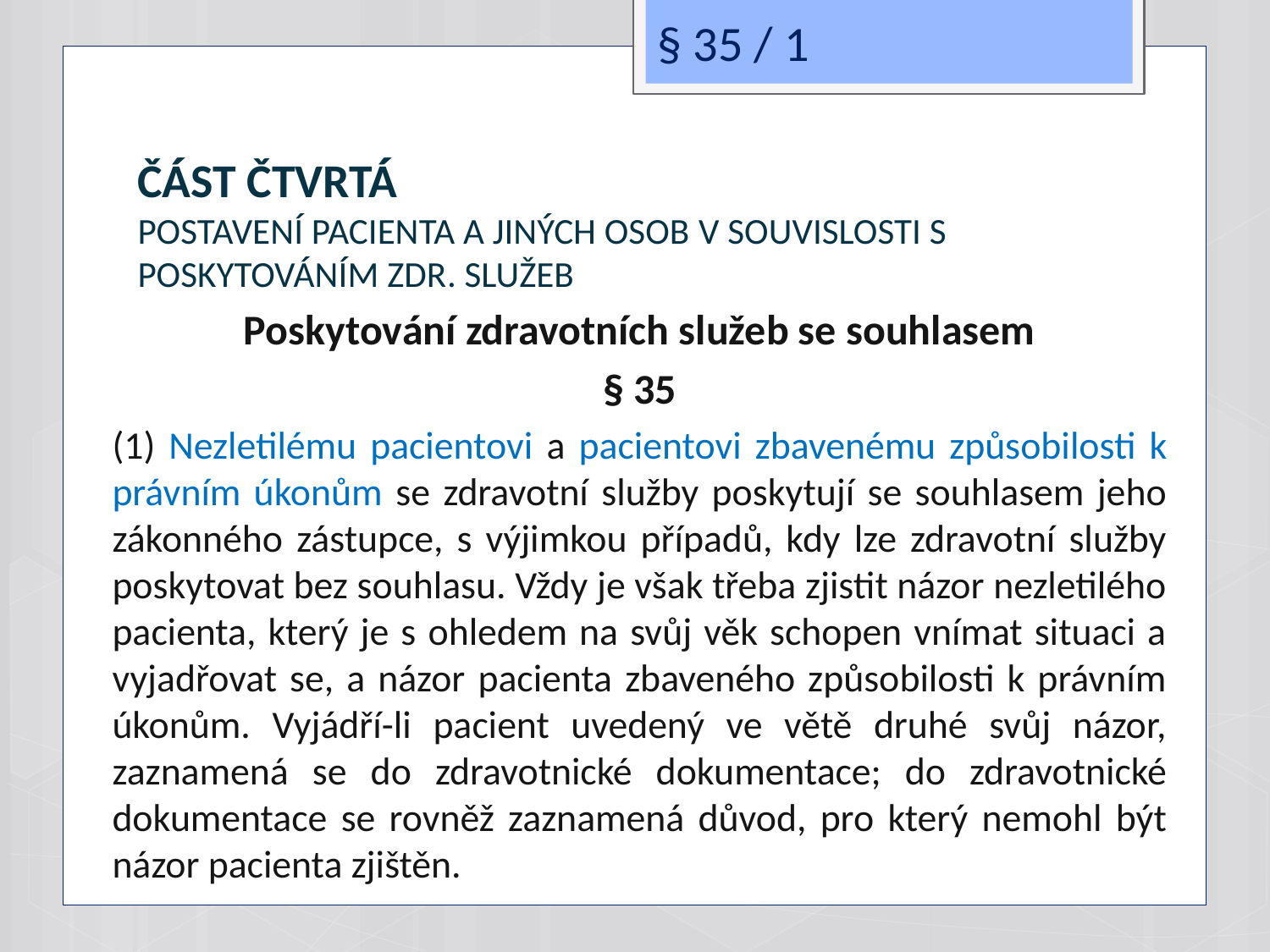

§ 35 / 1
# ČÁST ČTVRTÁ POSTAVENÍ PACIENTA A JINÝCH OSOB V SOUVISLOSTI S POSKYTOVÁNÍM ZDR. SLUŽEB
Poskytování zdravotních služeb se souhlasem
§ 35
(1) Nezletilému pacientovi a pacientovi zbavenému způsobilosti k právním úkonům se zdravotní služby poskytují se souhlasem jeho zákonného zástupce, s výjimkou případů, kdy lze zdravotní služby poskytovat bez souhlasu. Vždy je však třeba zjistit názor nezletilého pacienta, který je s ohledem na svůj věk schopen vnímat situaci a vyjadřovat se, a názor pacienta zbaveného způsobilosti k právním úkonům. Vyjádří-li pacient uvedený ve větě druhé svůj názor, zaznamená se do zdravotnické dokumentace; do zdravotnické dokumentace se rovněž zaznamená důvod, pro který nemohl být názor pacienta zjištěn.